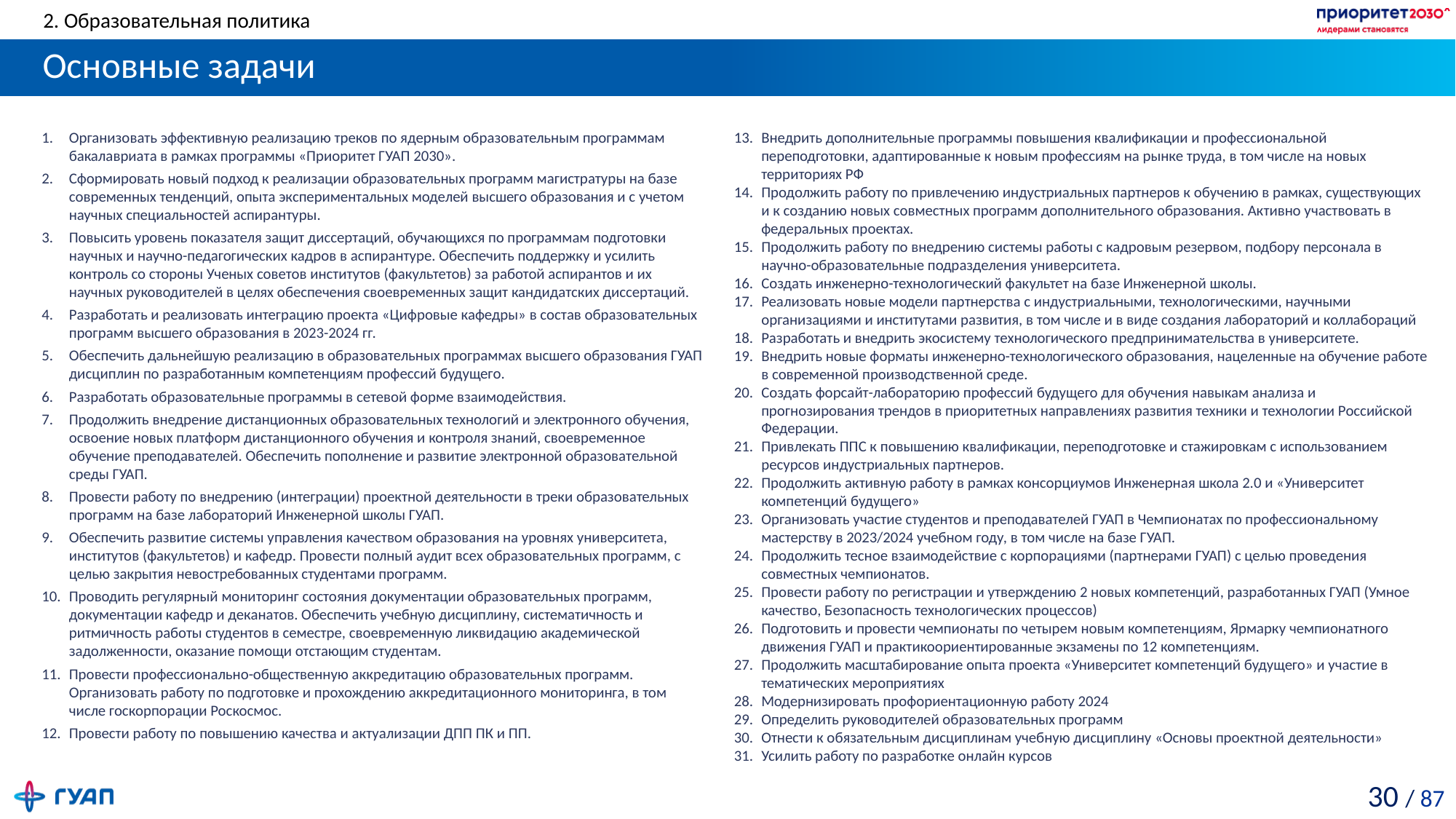

2. Образовательная политика
# Основные задачи
Организовать эффективную реализацию треков по ядерным образовательным программам бакалавриата в рамках программы «Приоритет ГУАП 2030».
Сформировать новый подход к реализации образовательных программ магистратуры на базе современных тенденций, опыта экспериментальных моделей высшего образования и с учетом научных специальностей аспирантуры.
Повысить уровень показателя защит диссертаций, обучающихся по программам подготовки научных и научно-педагогических кадров в аспирантуре. Обеспечить поддержку и усилить контроль со стороны Ученых советов институтов (факультетов) за работой аспирантов и их научных руководителей в целях обеспечения своевременных защит кандидатских диссертаций.
Разработать и реализовать интеграцию проекта «Цифровые кафедры» в состав образовательных программ высшего образования в 2023-2024 гг.
Обеспечить дальнейшую реализацию в образовательных программах высшего образования ГУАП дисциплин по разработанным компетенциям профессий будущего.
Разработать образовательные программы в сетевой форме взаимодействия.
Продолжить внедрение дистанционных образовательных технологий и электронного обучения, освоение новых платформ дистанционного обучения и контроля знаний, своевременное обучение преподавателей. Обеспечить пополнение и развитие электронной образовательной среды ГУАП.
Провести работу по внедрению (интеграции) проектной деятельности в треки образовательных программ на базе лабораторий Инженерной школы ГУАП.
Обеспечить развитие системы управления качеством образования на уровнях университета, институтов (факультетов) и кафедр. Провести полный аудит всех образовательных программ, с целью закрытия невостребованных студентами программ.
Проводить регулярный мониторинг состояния документации образовательных программ, документации кафедр и деканатов. Обеспечить учебную дисциплину, систематичность и ритмичность работы студентов в семестре, своевременную ликвидацию академической задолженности, оказание помощи отстающим студентам.
Провести профессионально-общественную аккредитацию образовательных программ. Организовать работу по подготовке и прохождению аккредитационного мониторинга, в том числе госкорпорации Роскосмос.
Провести работу по повышению качества и актуализации ДПП ПК и ПП.
Внедрить дополнительные программы повышения квалификации и профессиональной переподготовки, адаптированные к новым профессиям на рынке труда, в том числе на новых территориях РФ
Продолжить работу по привлечению индустриальных партнеров к обучению в рамках, существующих и к созданию новых совместных программ дополнительного образования. Активно участвовать в федеральных проектах.
Продолжить работу по внедрению системы работы с кадровым резервом, подбору персонала в научно-образовательные подразделения университета.
Создать инженерно-технологический факультет на базе Инженерной школы.
Реализовать новые модели партнерства с индустриальными, технологическими, научными организациями и институтами развития, в том числе и в виде создания лабораторий и коллабораций
Разработать и внедрить экосистему технологического предпринимательства в университете.
Внедрить новые форматы инженерно-технологического образования, нацеленные на обучение работе в современной производственной среде.
Создать форсайт-лабораторию профессий будущего для обучения навыкам анализа и прогнозирования трендов в приоритетных направлениях развития техники и технологии Российской Федерации.
Привлекать ППС к повышению квалификации, переподготовке и стажировкам с использованием ресурсов индустриальных партнеров.
Продолжить активную работу в рамках консорциумов Инженерная школа 2.0 и «Университет компетенций будущего»
Организовать участие студентов и преподавателей ГУАП в Чемпионатах по профессиональному мастерству в 2023/2024 учебном году, в том числе на базе ГУАП.
Продолжить тесное взаимодействие с корпорациями (партнерами ГУАП) с целью проведения совместных чемпионатов.
Провести работу по регистрации и утверждению 2 новых компетенций, разработанных ГУАП (Умное качество, Безопасность технологических процессов)
Подготовить и провести чемпионаты по четырем новым компетенциям, Ярмарку чемпионатного движения ГУАП и практикоориентированные экзамены по 12 компетенциям.
Продолжить масштабирование опыта проекта «Университет компетенций будущего» и участие в тематических мероприятиях
Модернизировать профориентационную работу 2024
Определить руководителей образовательных программ
Отнести к обязательным дисциплинам учебную дисциплину «Основы проектной деятельности»
Усилить работу по разработке онлайн курсов